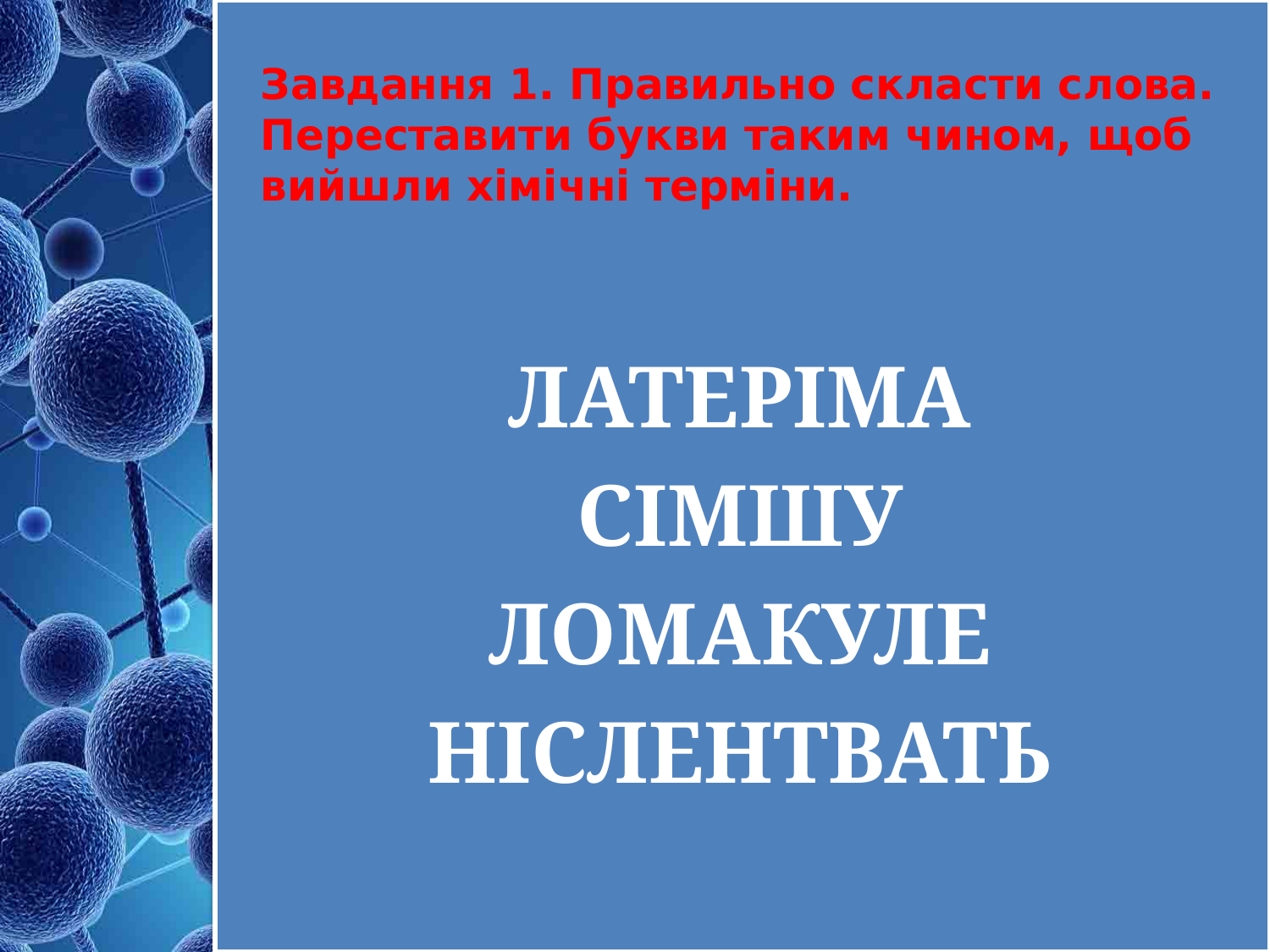

# Завдання 1. Правильно скласти слова. Переставити букви таким чином, щоб вийшли хімічні терміни.
ЛАТЕРІМА
СІМШУ
ЛОМАКУЛЕ
НІСЛЕНТВАТЬ